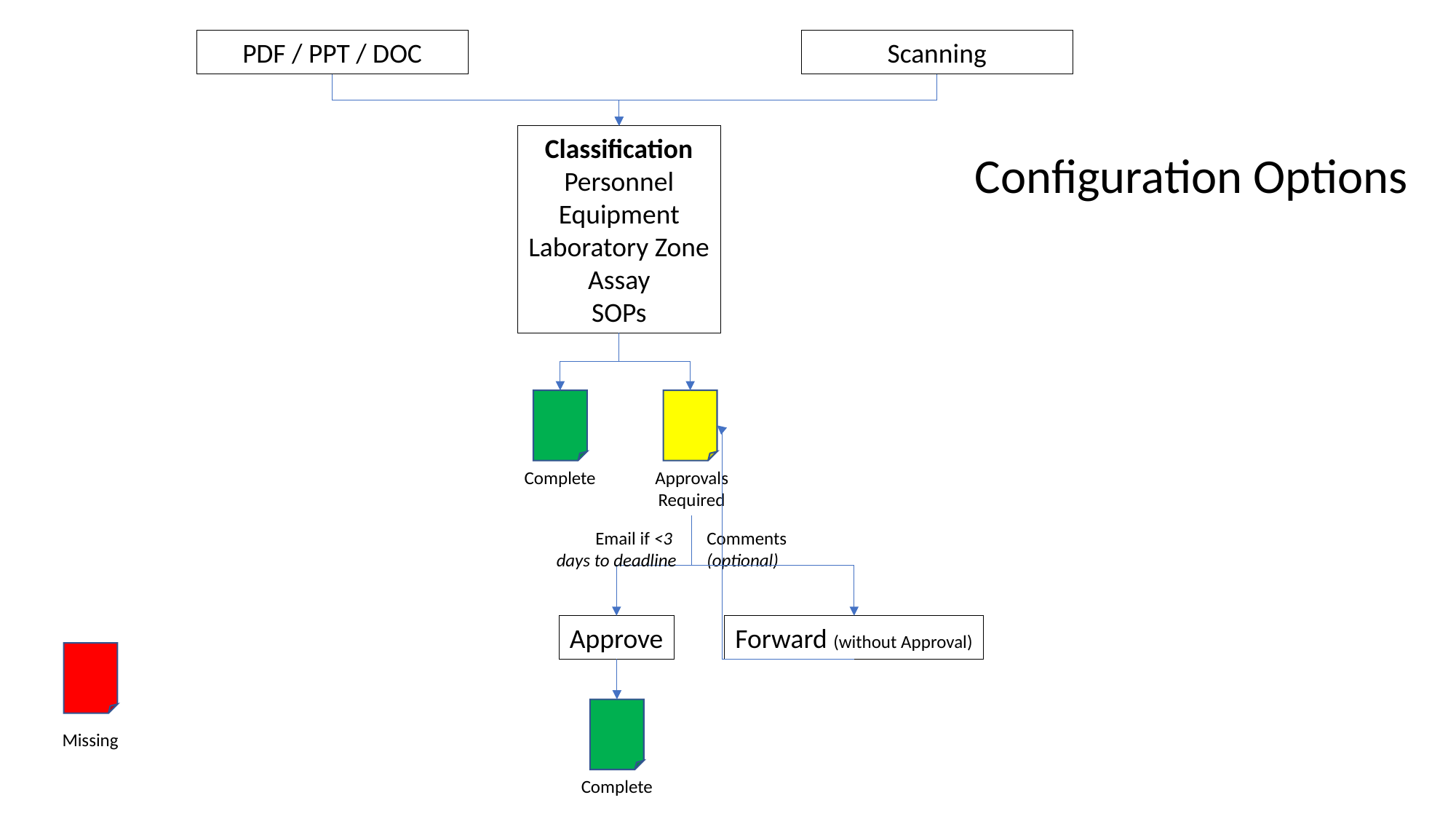

PDF / PPT / DOC
Scanning
Classification
Personnel
Equipment
Laboratory Zone
Assay
SOPs
Configuration Options

Complete
Approvals
Required
Email if <3
days to deadline
Comments
(optional)
Approve
Forward (without Approval)

Missing
Complete